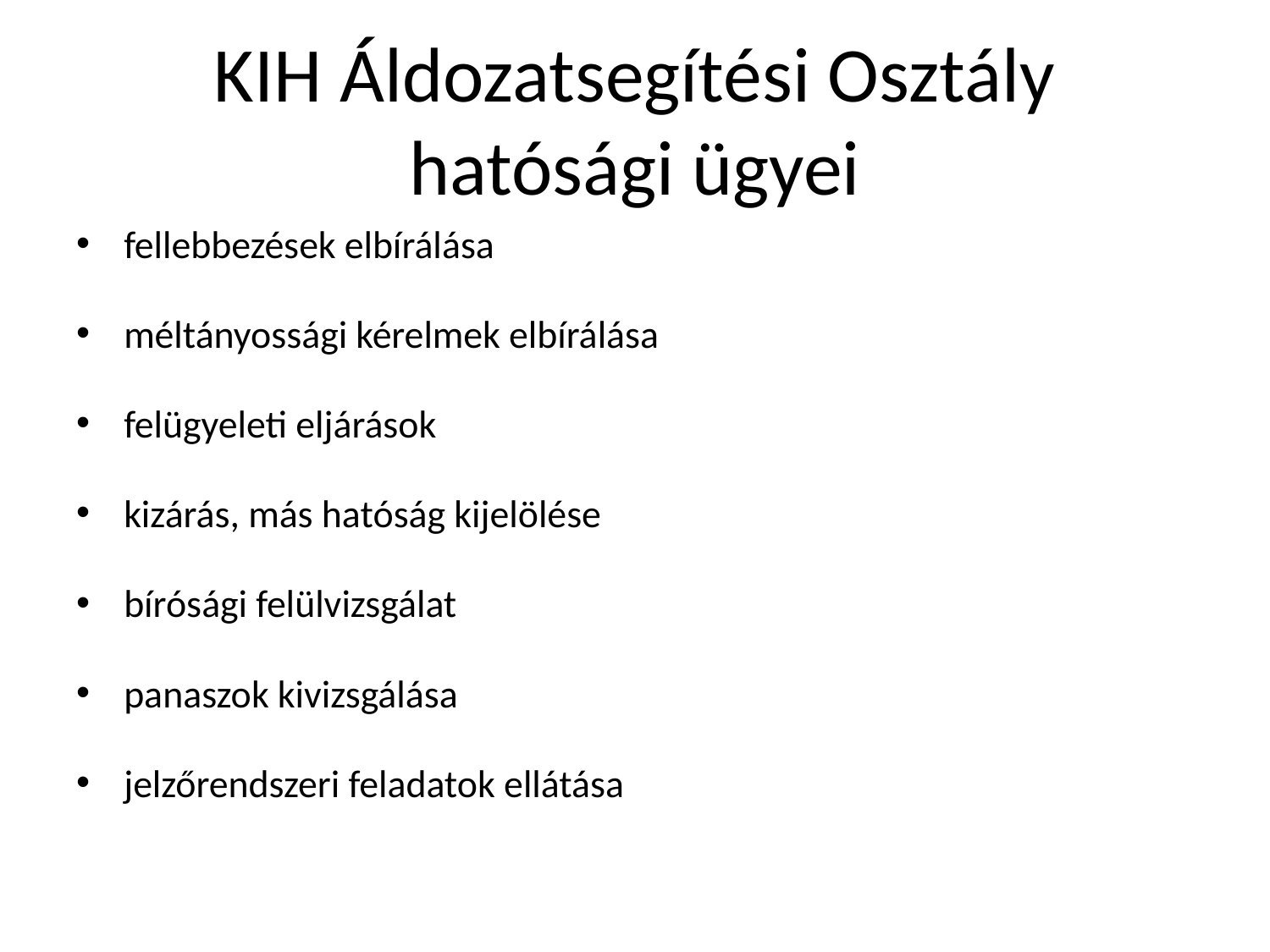

# KIH Áldozatsegítési Osztály hatósági ügyei
fellebbezések elbírálása

méltányossági kérelmek elbírálása

felügyeleti eljárások

kizárás, más hatóság kijelölése

bírósági felülvizsgálat

panaszok kivizsgálása

jelzőrendszeri feladatok ellátása